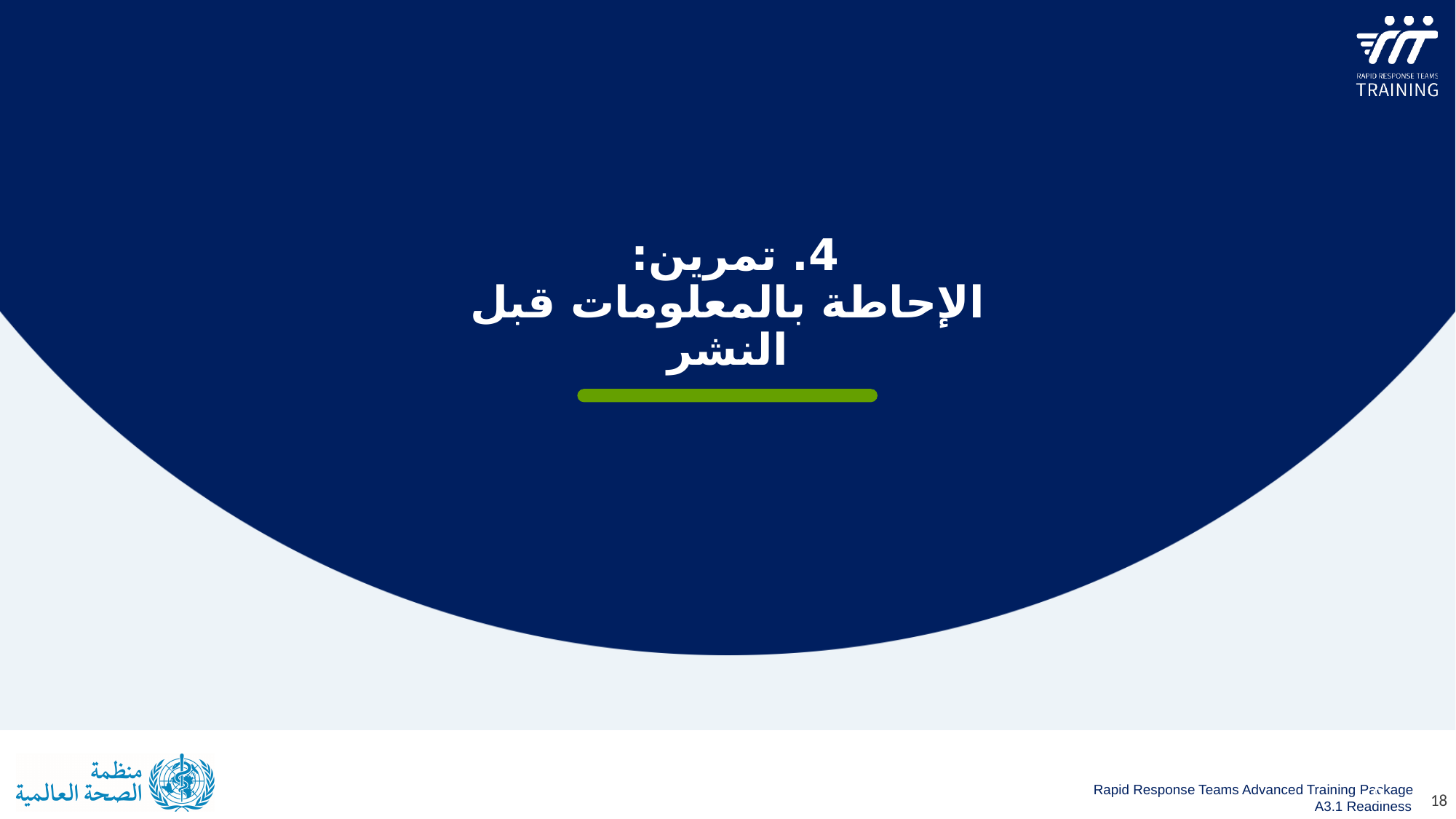

4. تمرين:
الإحاطة بالمعلومات قبل النشر
18